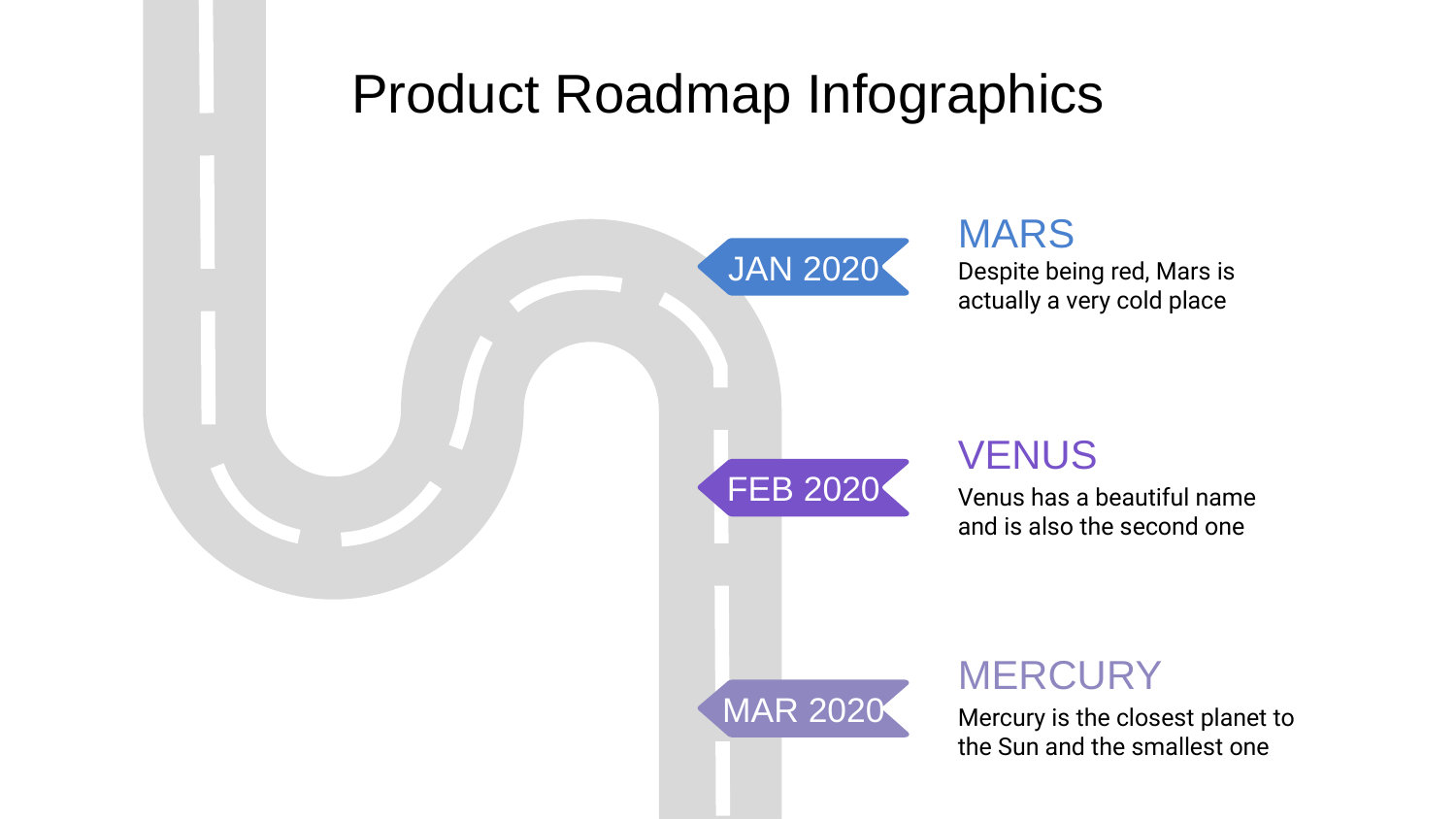

# Product Roadmap Infographics
MARS
JAN 2020
Despite being red, Mars is actually a very cold place
VENUS
FEB 2020
Venus has a beautiful name and is also the second one
MERCURY
MAR 2020
Mercury is the closest planet to the Sun and the smallest one